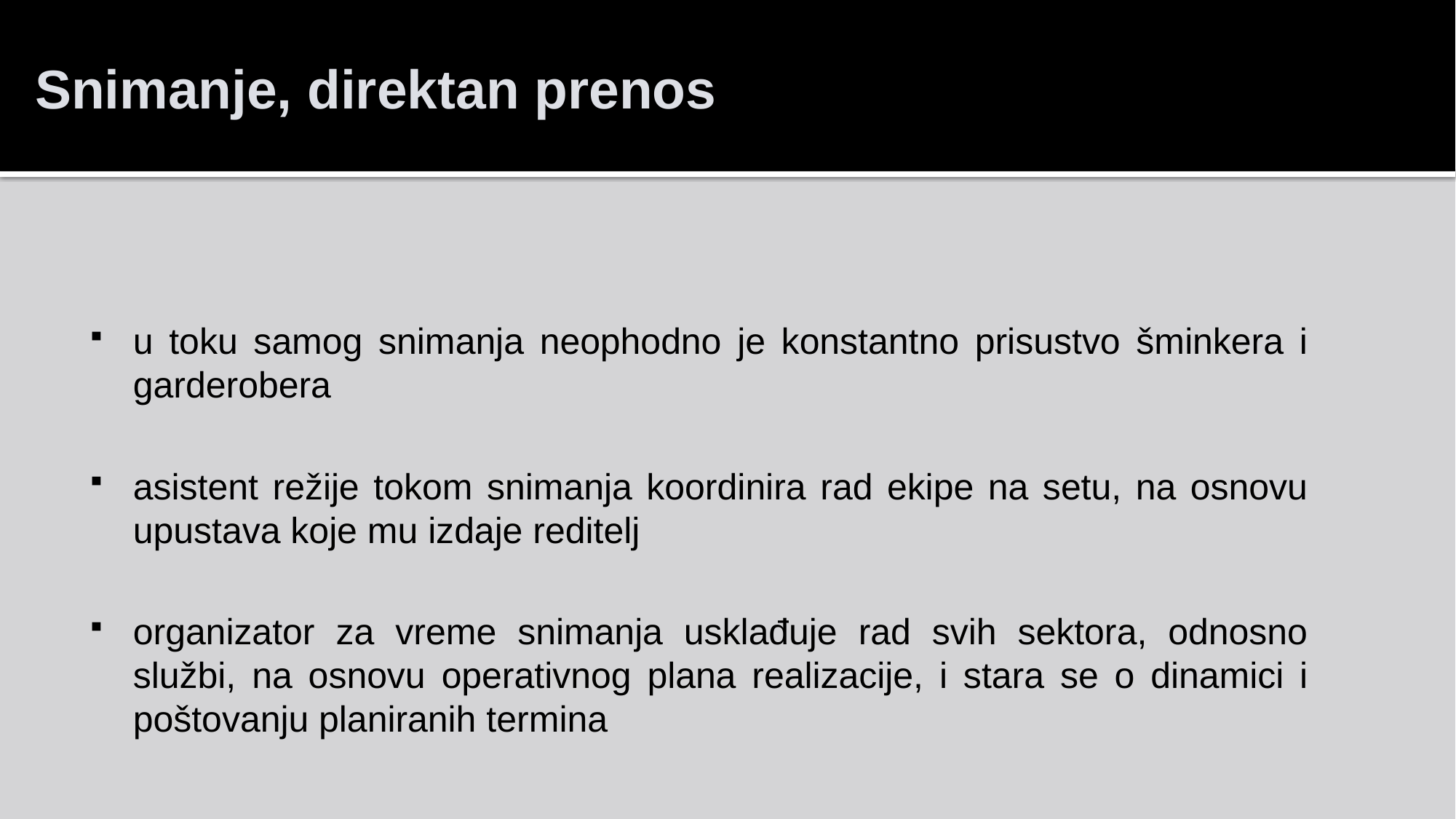

Snimanje, direktan prenos

u toku samog snimanja neophodno je konstantno prisustvo šminkera i garderobera

asistent režije tokom snimanja koordinira rad ekipe na setu, na osnovu upustava koje mu izdaje reditelj

organizator za vreme snimanja usklađuje rad svih sektora, odnosno službi, na osnovu operativnog plana realizacije, i stara se o dinamici i poštovanju planiranih termina